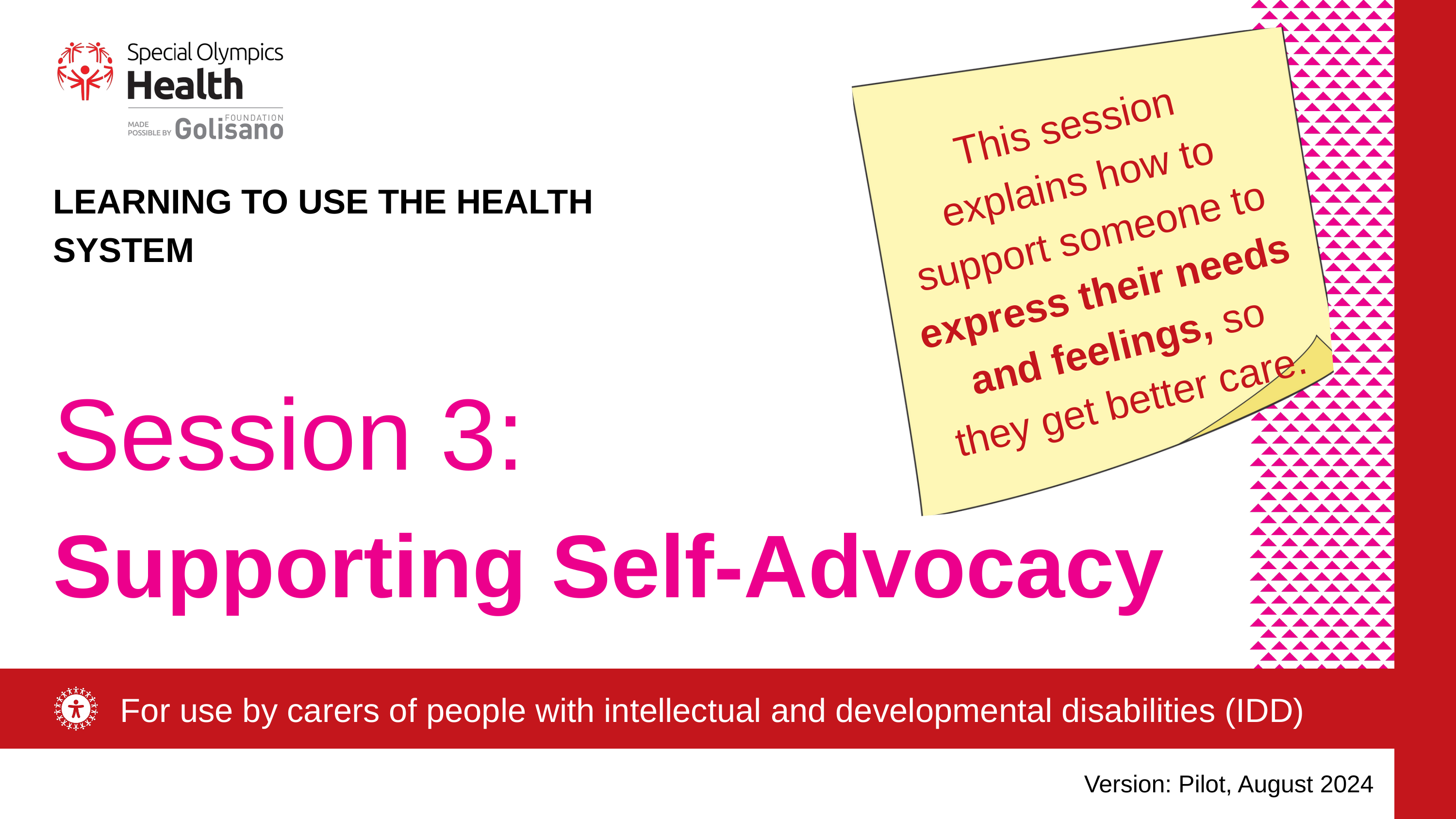

This session explains how to support someone to express their needs and feelings, so they get better care.

LEARNING TO USE THE HEALTH SYSTEM

Session 3:

Supporting Self-Advocacy

For use by carers of people with intellectual and developmental disabilities (IDD)

Version: Pilot, August 2024